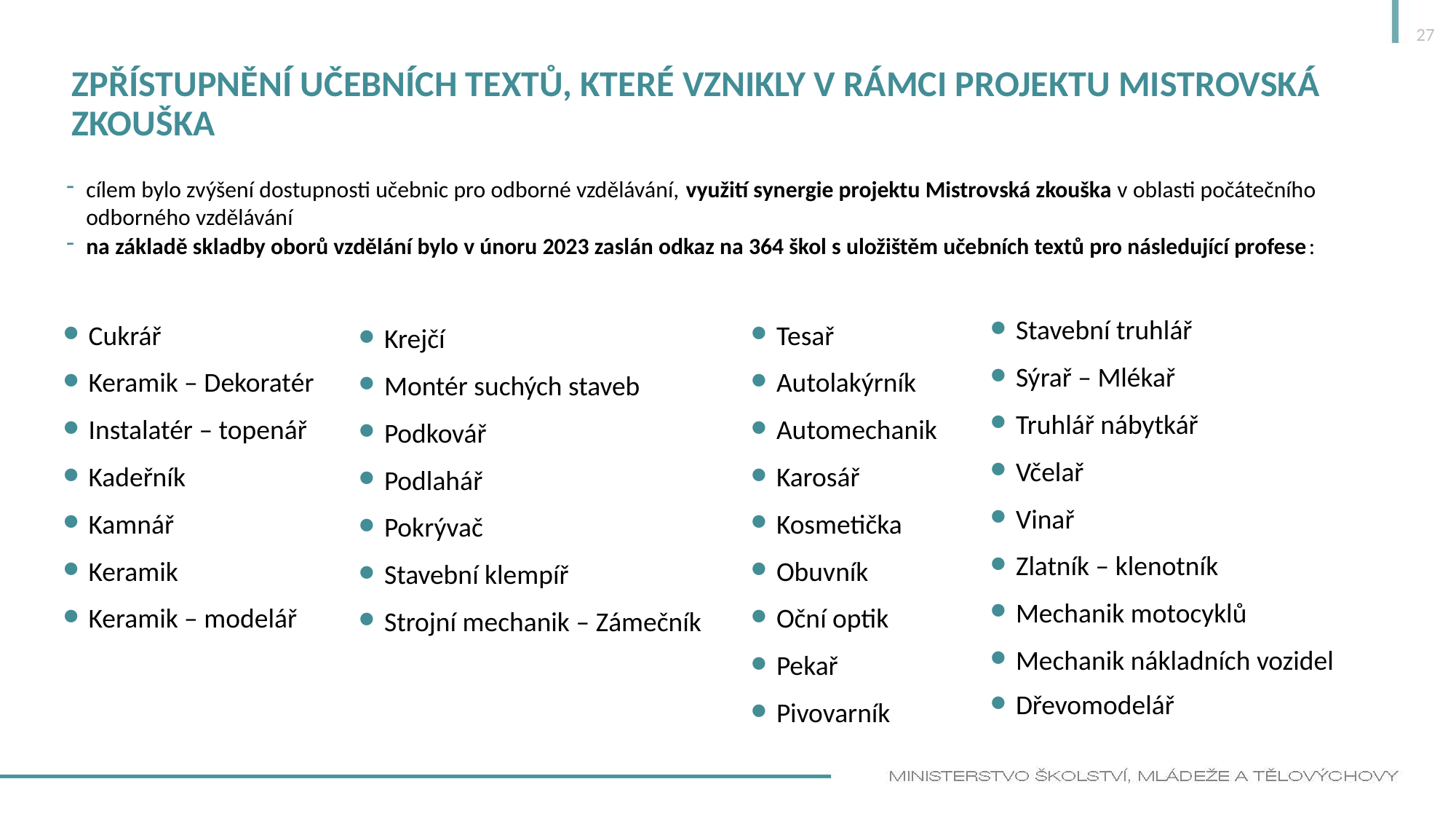

27
# Zpřístupnění učebních textů, které vznikly v rámci projektu Mistrovská zkouška
cílem bylo zvýšení dostupnosti učebnic pro odborné vzdělávání, využití synergie projektu Mistrovská zkouška v oblasti počátečního odborného vzdělávání
na základě skladby oborů vzdělání bylo v únoru 2023 zaslán odkaz na 364 škol s uložištěm učebních textů pro následující profese:

Cukrář
Keramik – Dekoratér
Instalatér – topenář
Kadeřník
Kamnář
Keramik
Keramik – modelář
Tesař
Autolakýrník
Automechanik
Karosář
Kosmetička
Obuvník
Oční optik
Pekař
Pivovarník
Stavební truhlář
Sýrař – Mlékař
Truhlář nábytkář
Včelař
Vinař
Zlatník – klenotník
Mechanik motocyklů
Mechanik nákladních vozidel
Dřevomodelář
Krejčí
Montér suchých staveb
Podkovář
Podlahář
Pokrývač
Stavební klempíř
Strojní mechanik – Zámečník